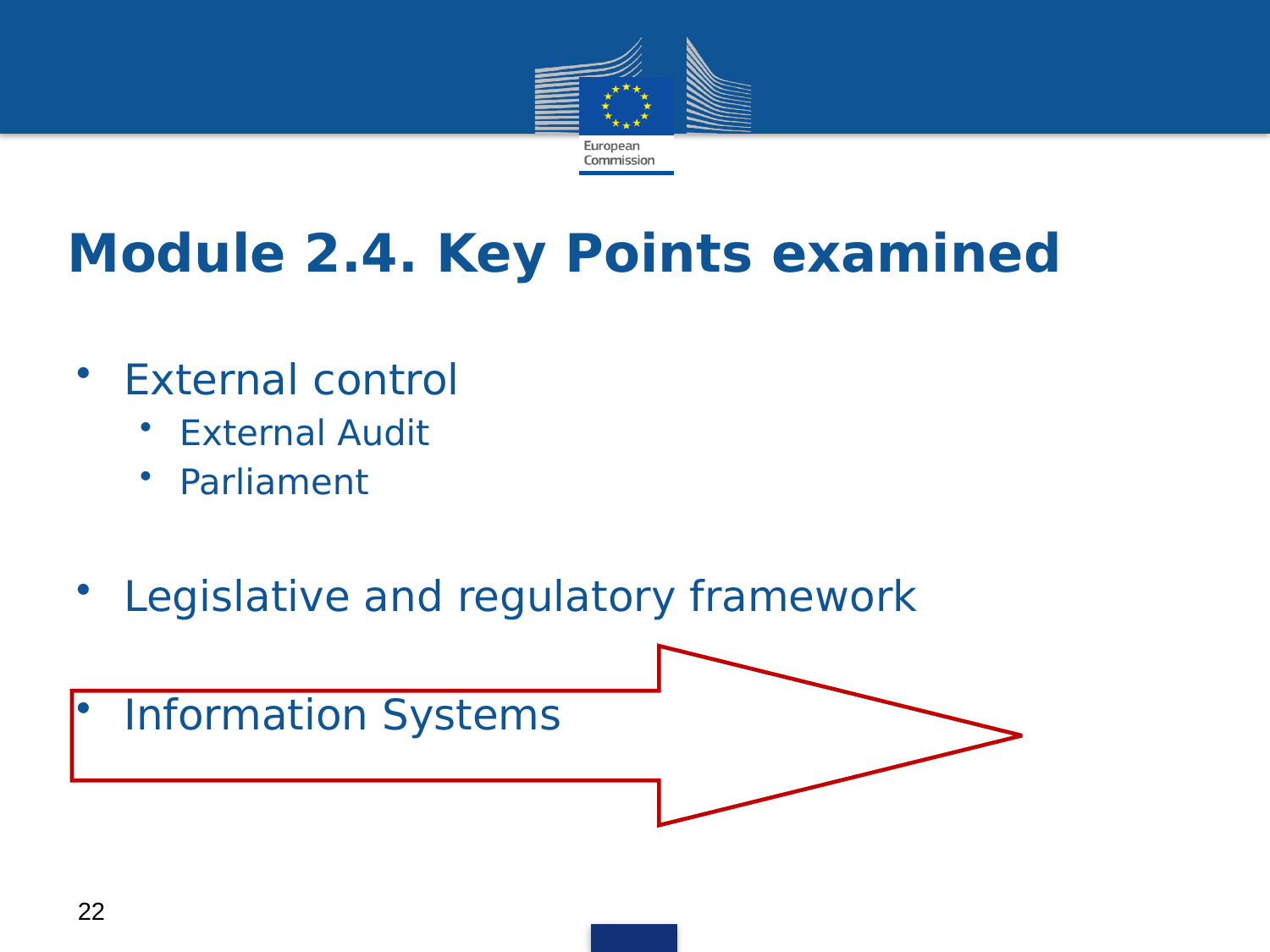

# Module 2.4. Key Points examined
External control
External Audit
Parliament

Legislative and regulatory framework

Information Systems

22